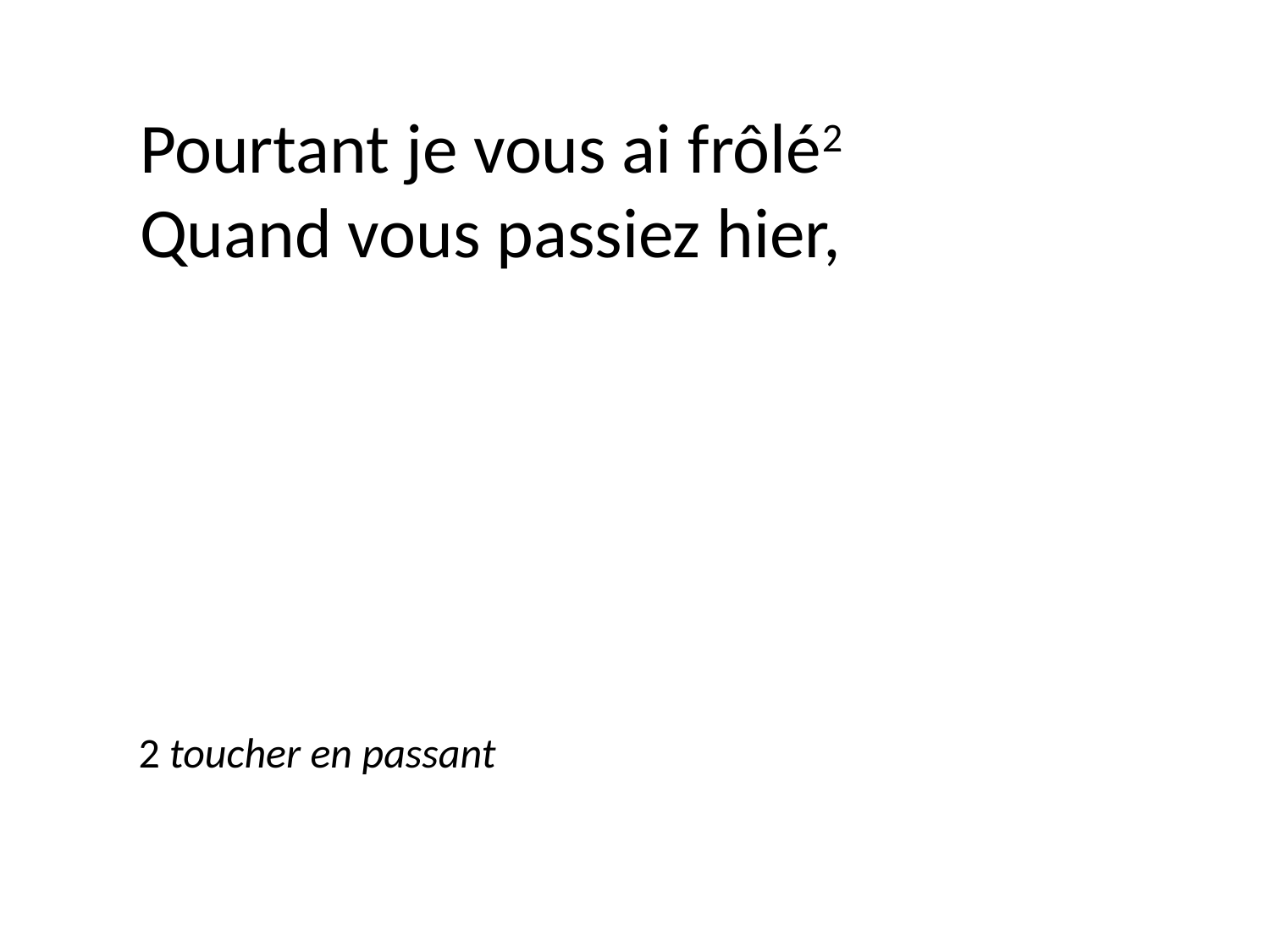

Pourtant je vous ai frôlé2
Quand vous passiez hier,
2 toucher en passant